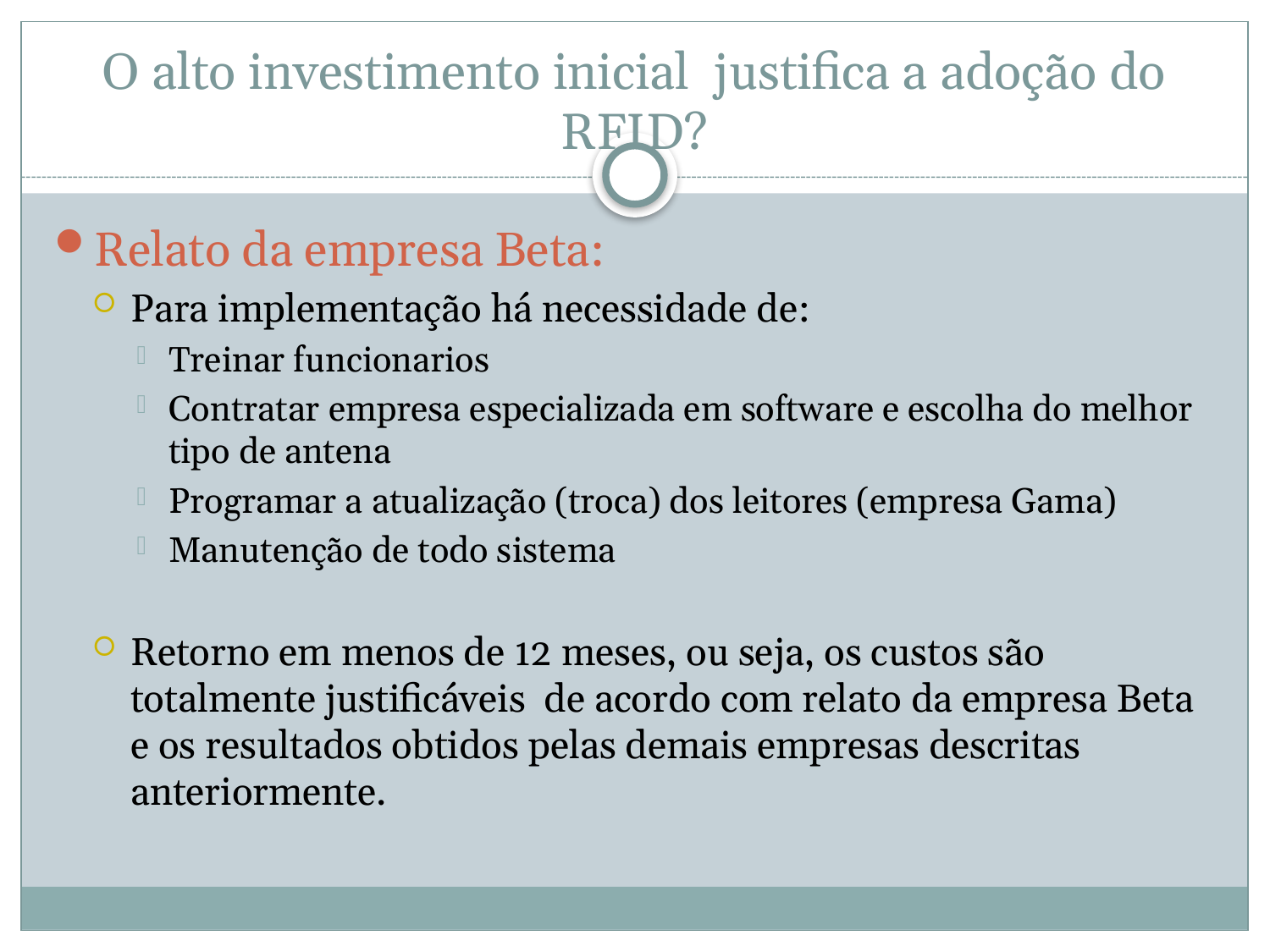

# O alto investimento inicial  justifica a adoção do RFID?
Relato da empresa Beta:
Para implementação há necessidade de:
Treinar funcionarios
Contratar empresa especializada em software e escolha do melhor tipo de antena
Programar a atualização (troca) dos leitores (empresa Gama)
Manutenção de todo sistema

Retorno em menos de 12 meses, ou seja, os custos são totalmente justificáveis  de acordo com relato da empresa Beta e os resultados obtidos pelas demais empresas descritas anteriormente.